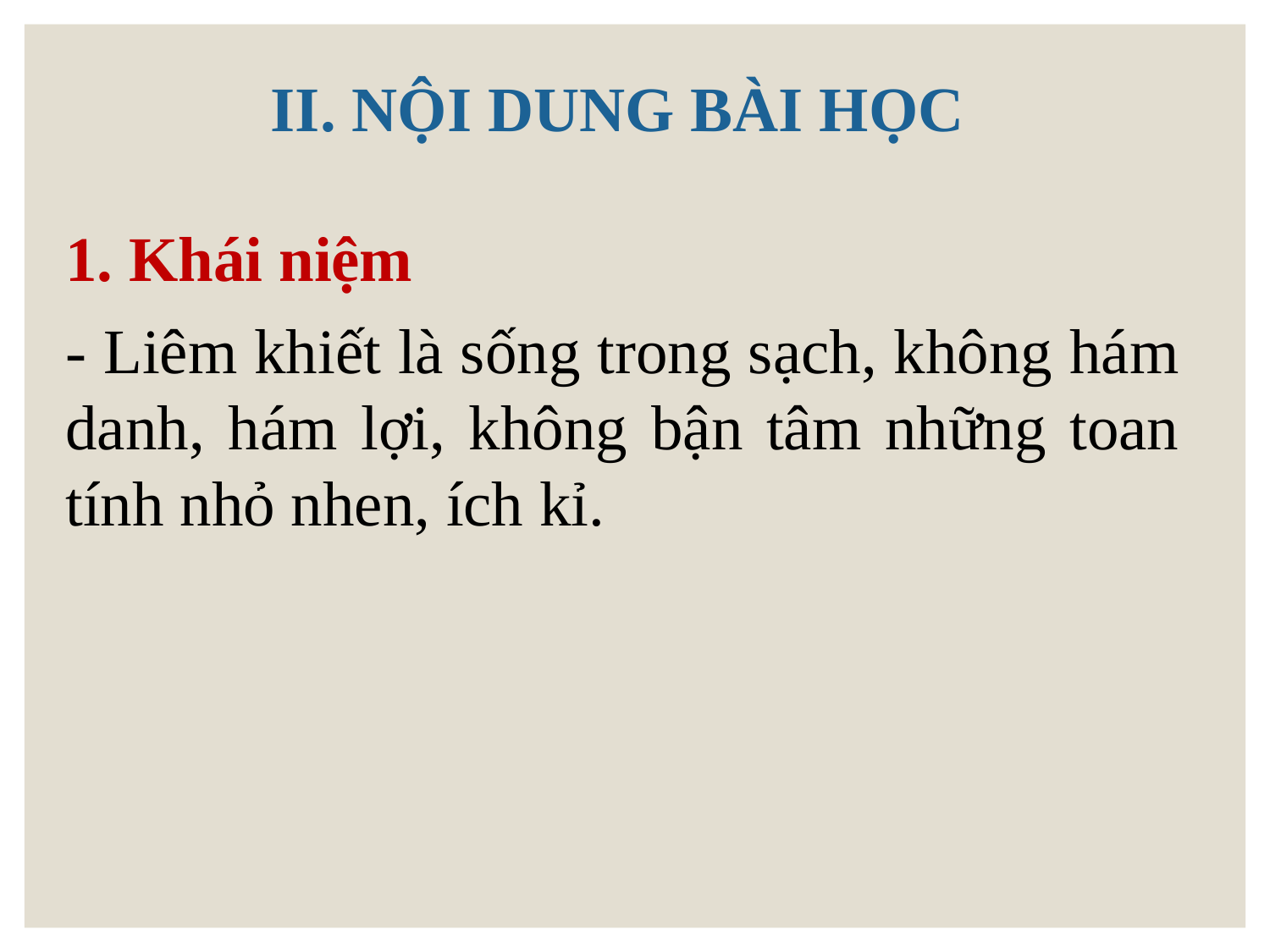

# II. NỘI DUNG BÀI HỌC
1. Khái niệm
- Liêm khiết là sống trong sạch, không hám danh, hám lợi, không bận tâm những toan tính nhỏ nhen, ích kỉ.